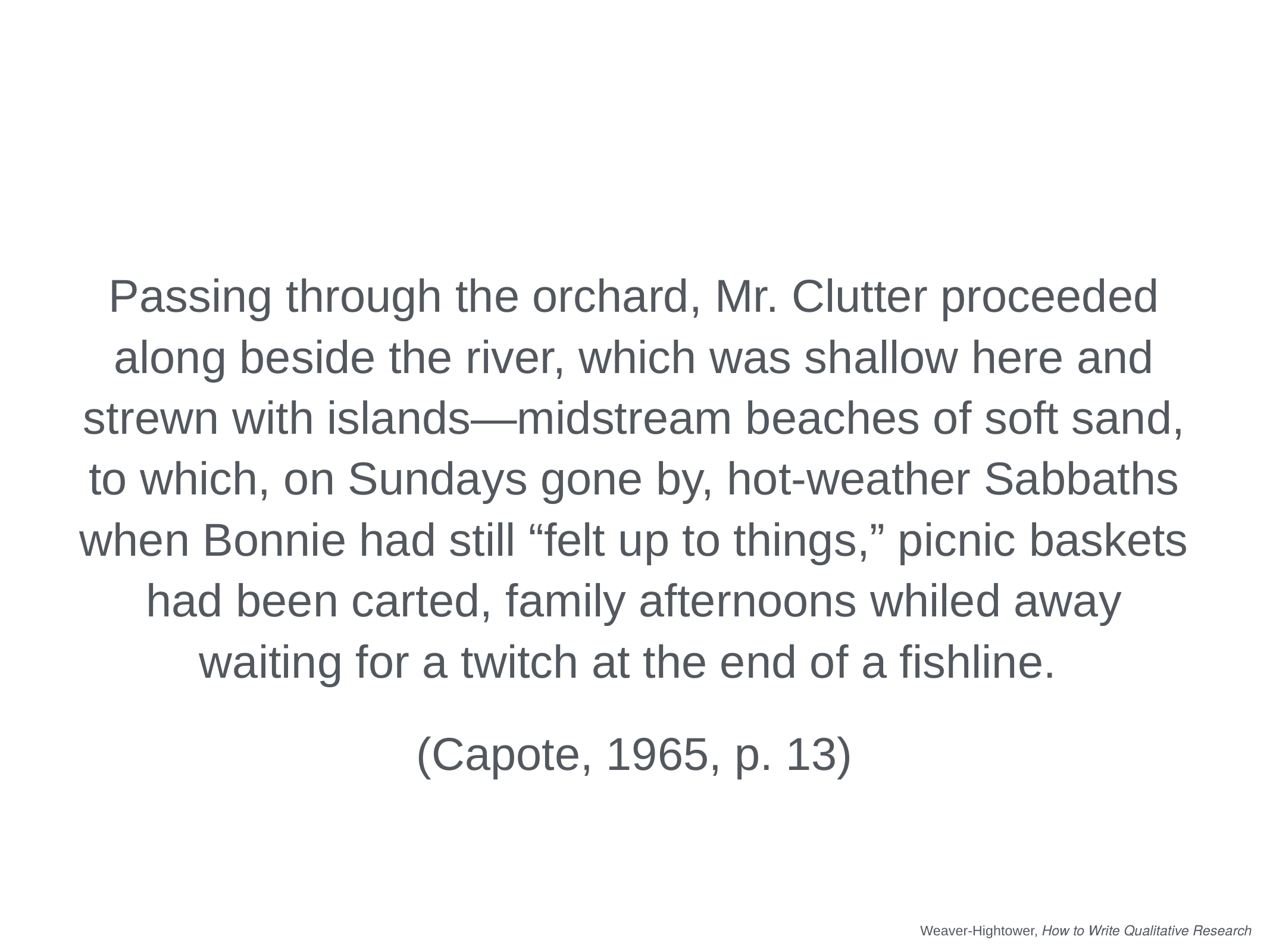

Passing through the orchard, Mr. Clutter proceeded along beside the river, which was shallow here and strewn with islands—midstream beaches of soft sand, to which, on Sundays gone by, hot-weather Sabbaths when Bonnie had still “felt up to things,” picnic baskets had been carted, family afternoons whiled away waiting for a twitch at the end of a fishline.
(Capote, 1965, p. 13)